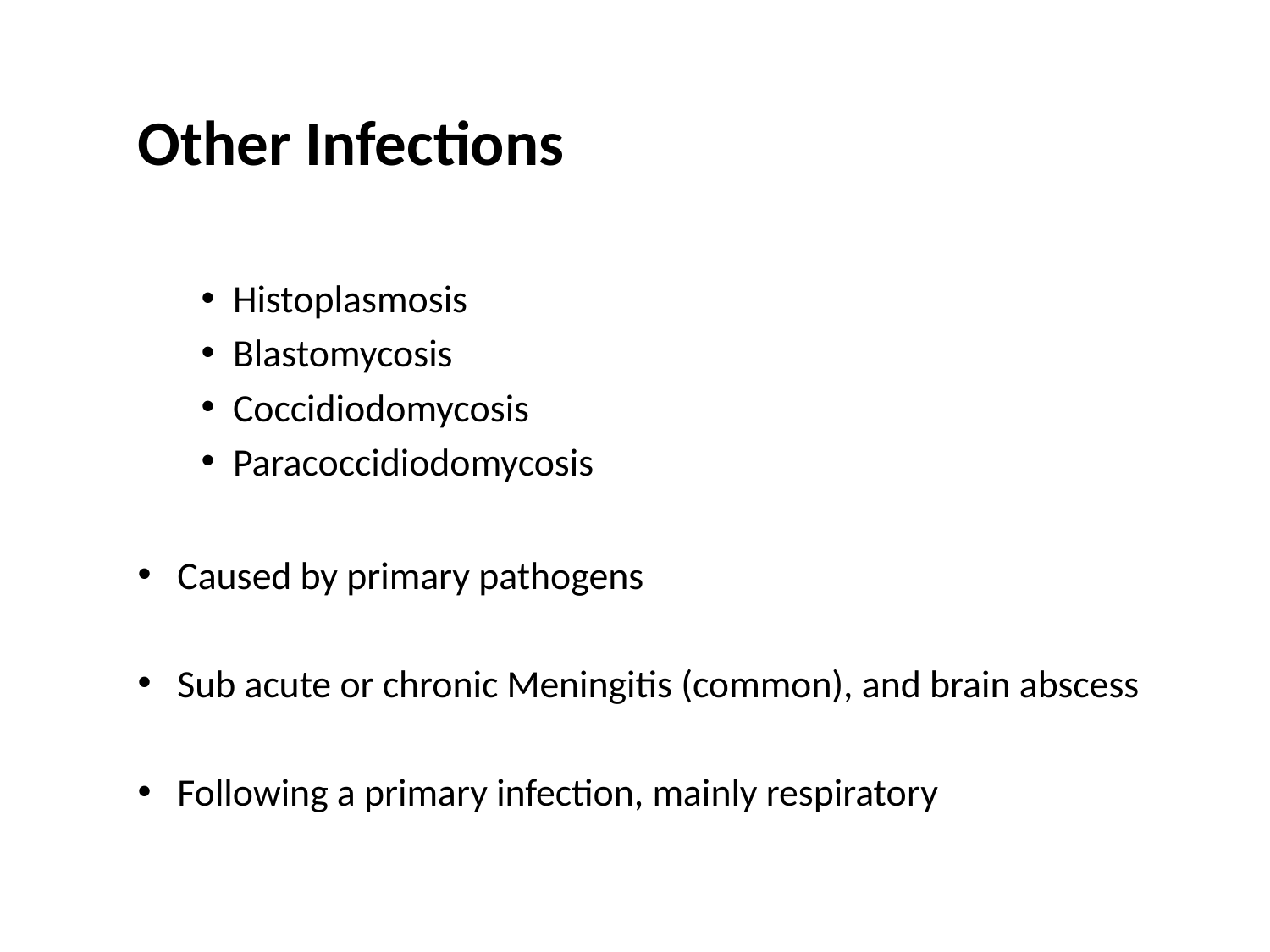

Other Infections

Histoplasmosis
Blastomycosis
Coccidiodomycosis
Paracoccidiodomycosis

Caused by primary pathogens

Sub acute or chronic Meningitis (common), and brain abscess

Following a primary infection, mainly respiratory